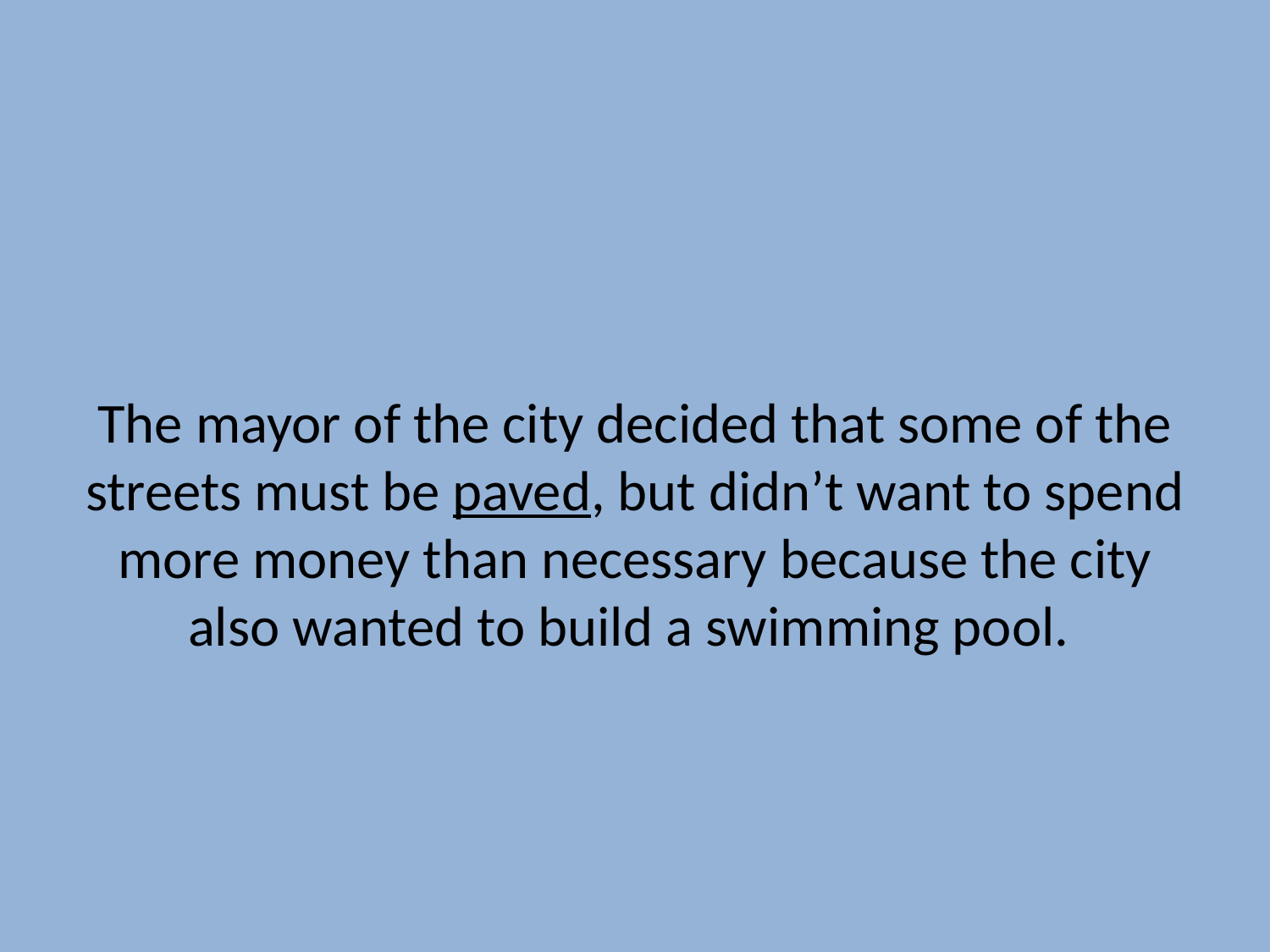

#

The mayor of the city decided that some of the streets must be paved, but didn’t want to spend more money than necessary because the city also wanted to build a swimming pool.